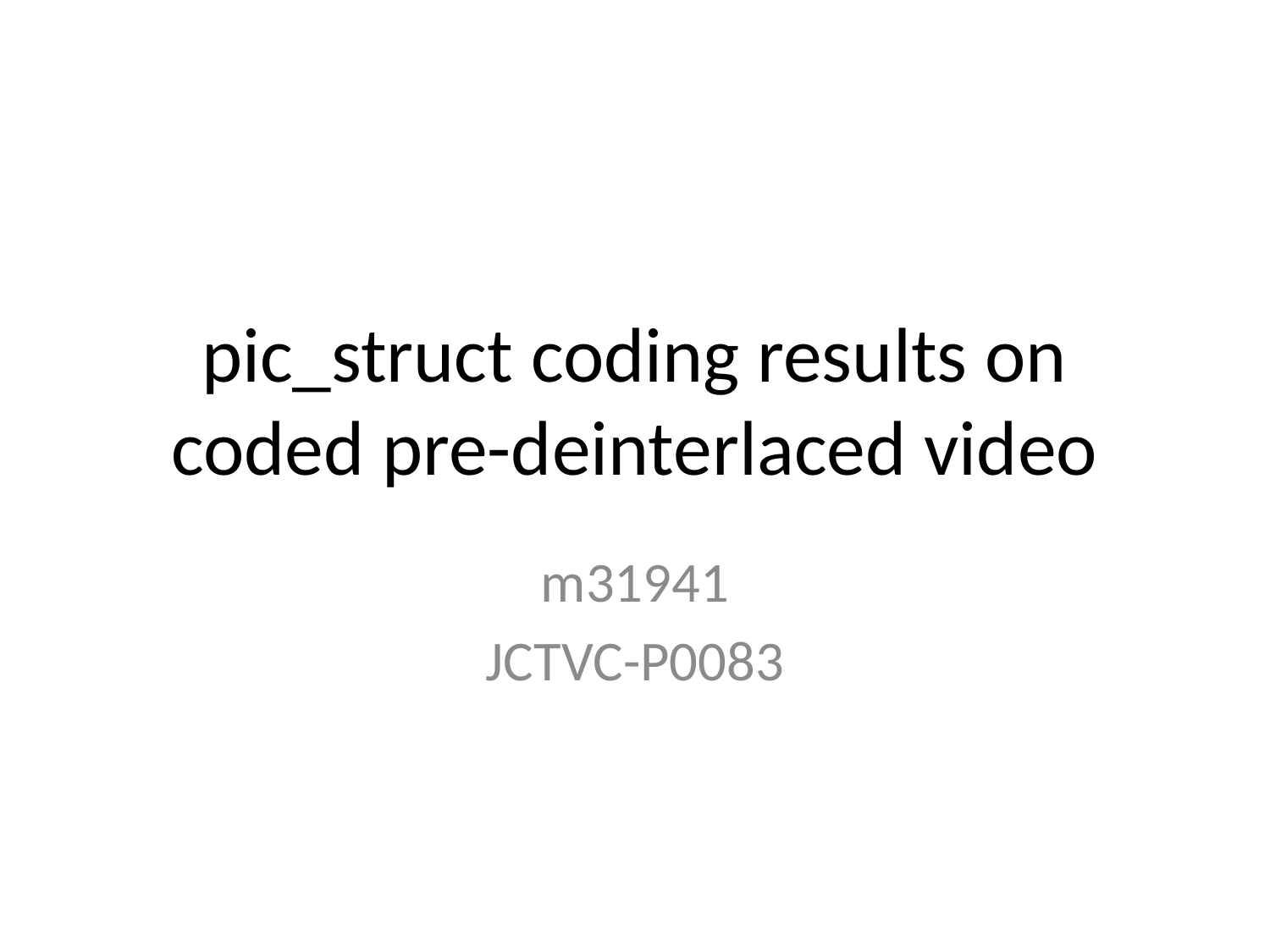

# pic_struct coding results on coded pre-deinterlaced video
m31941
JCTVC-P0083